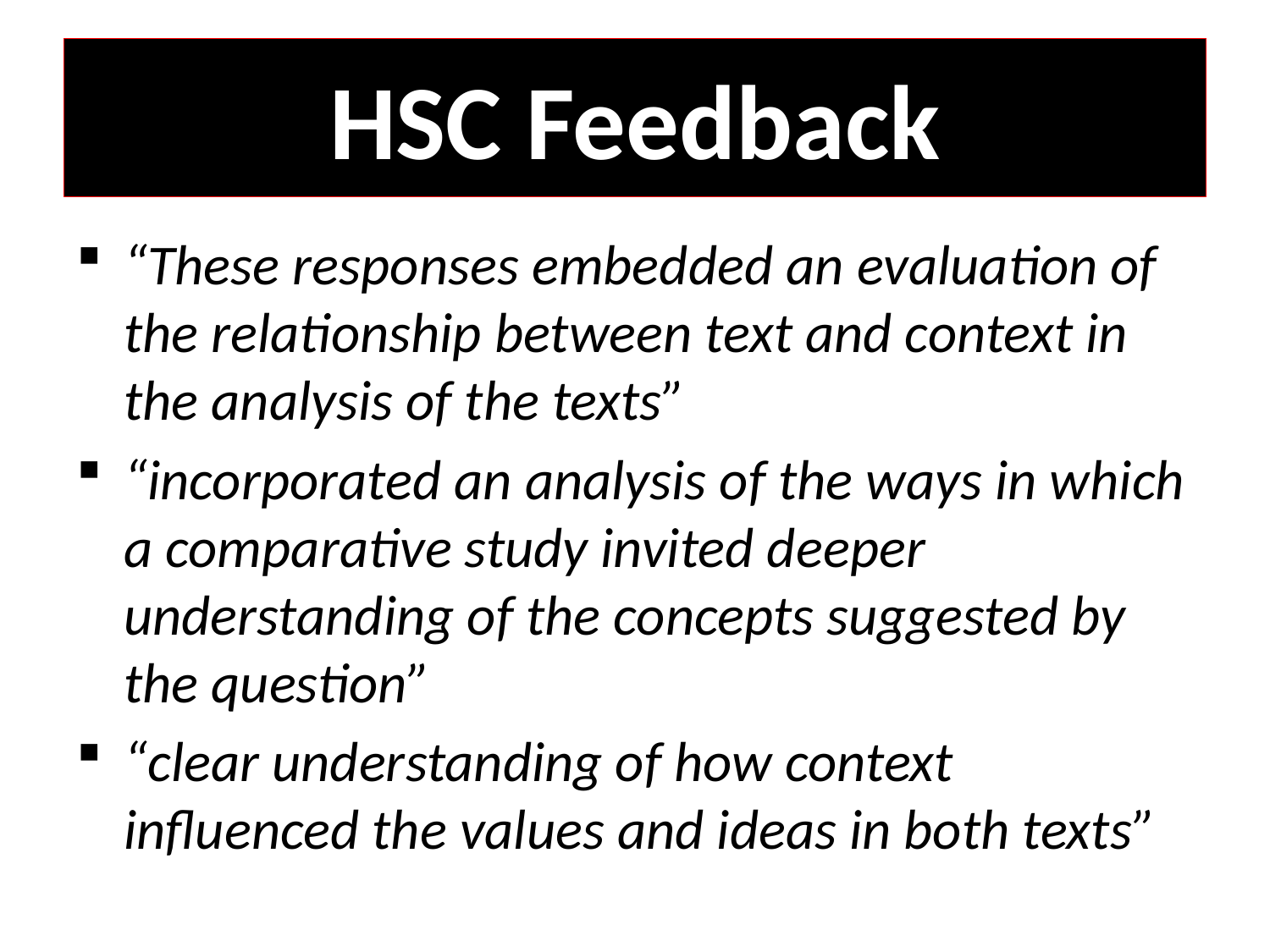

# HSC Feedback
“These responses embedded an evaluation of the relationship between text and context in the analysis of the texts”
“incorporated an analysis of the ways in which a comparative study invited deeper understanding of the concepts suggested by the question”
“clear understanding of how context influenced the values and ideas in both texts”